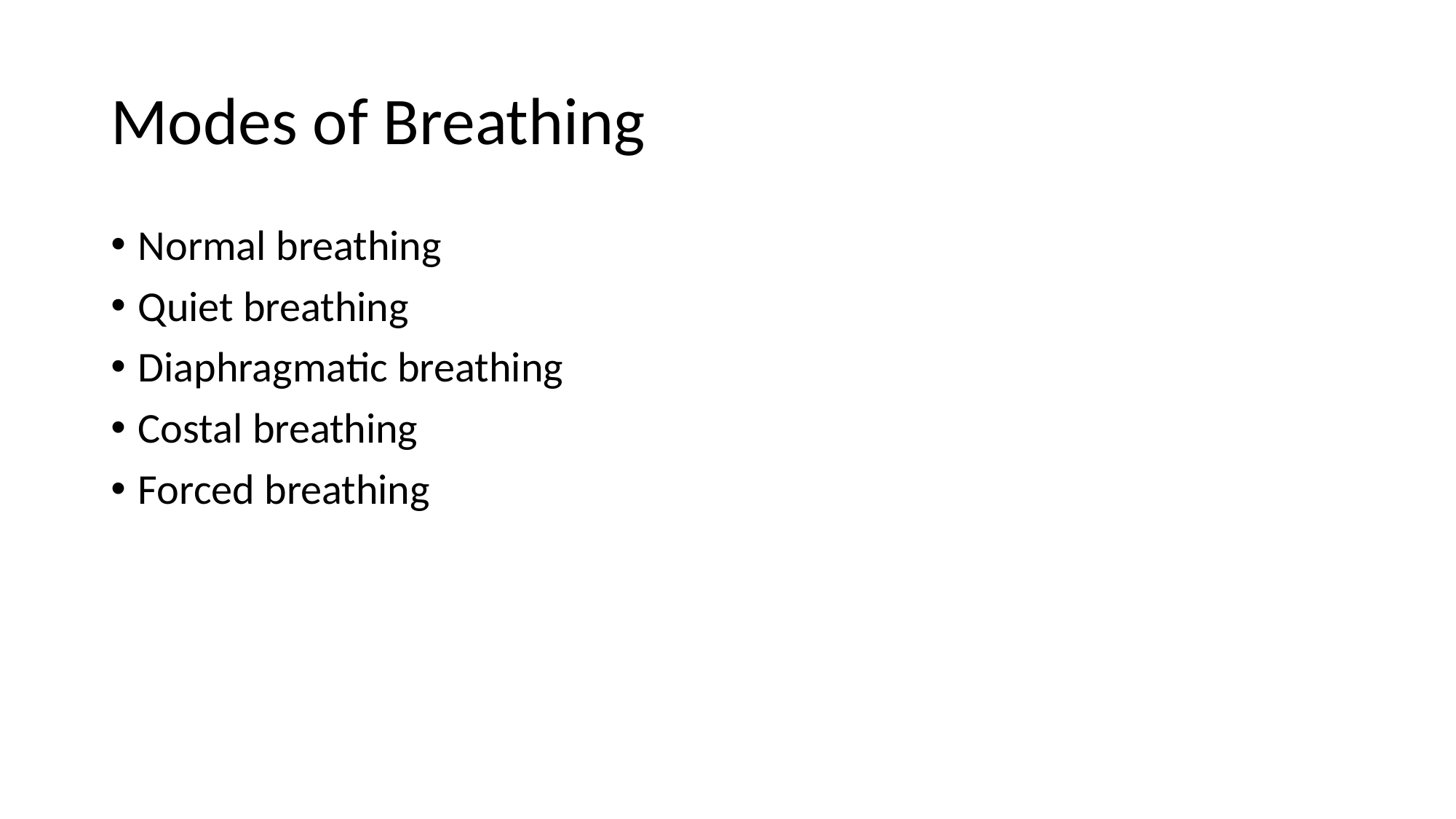

# Modes of Breathing
Normal breathing
Quiet breathing
Diaphragmatic breathing
Costal breathing
Forced breathing